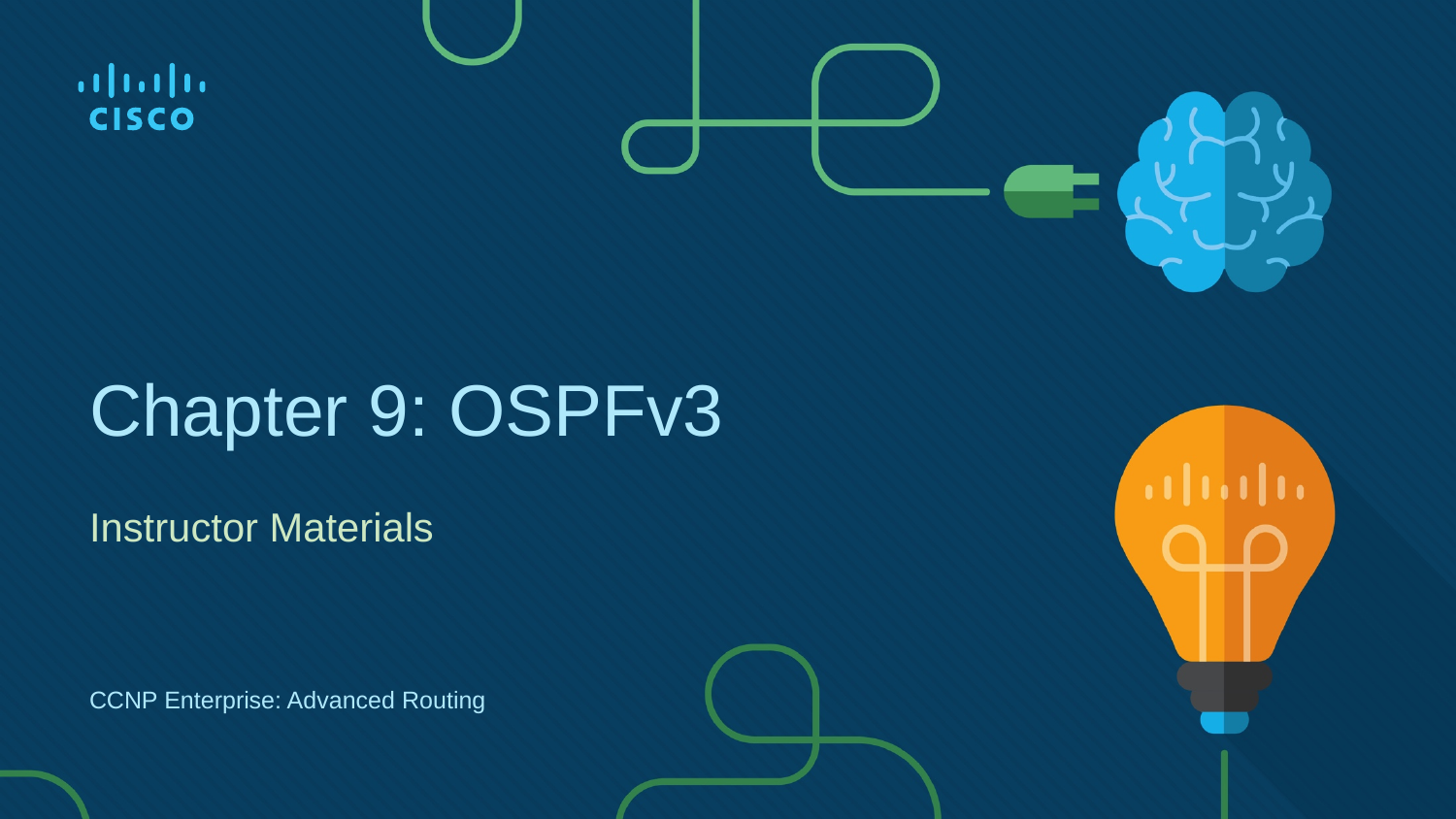

# Chapter 9: OSPFv3
Instructor Materials
CCNP Enterprise: Advanced Routing